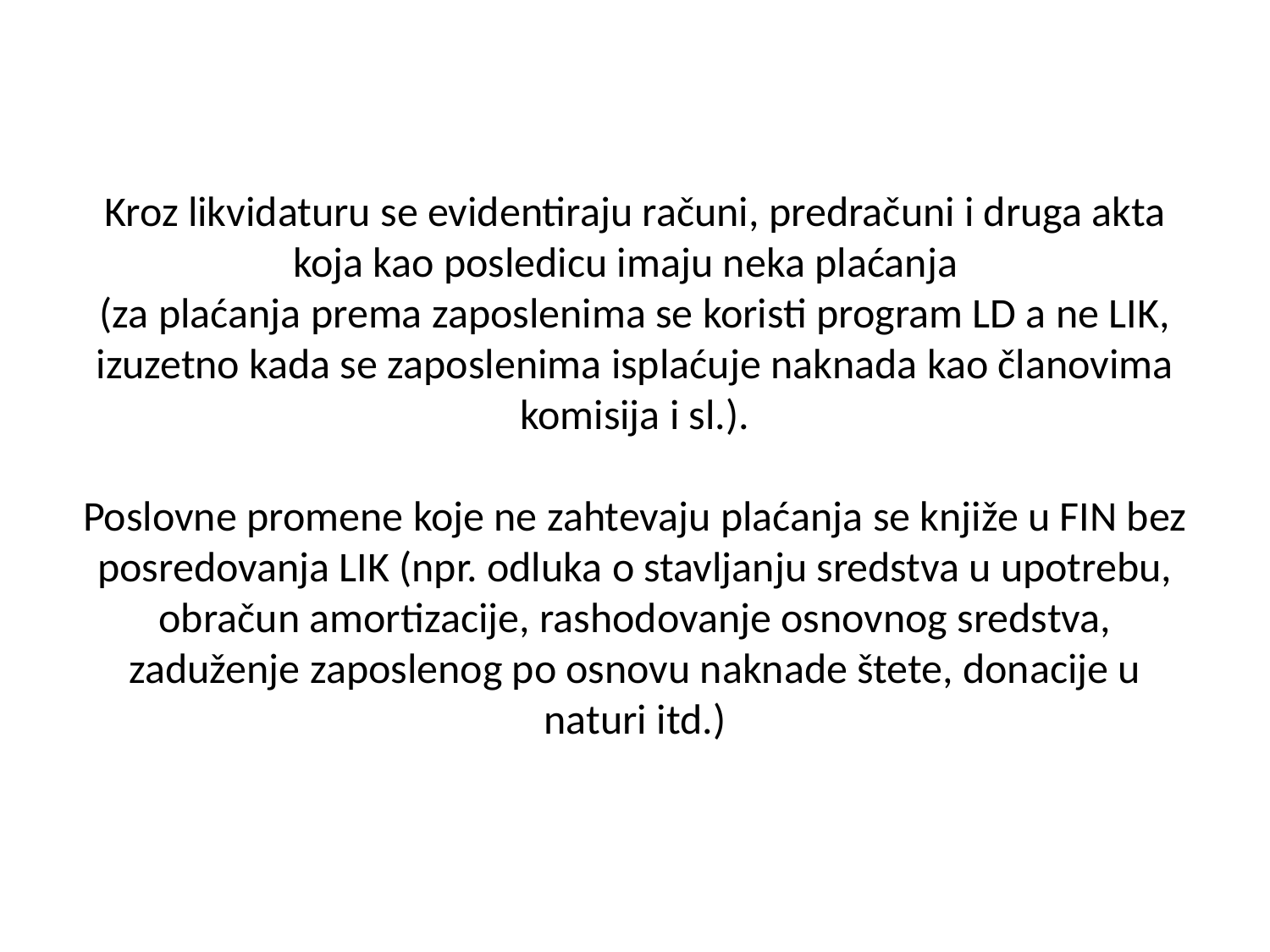

# Kroz likvidaturu se evidentiraju računi, predračuni i druga akta koja kao posledicu imaju neka plaćanja (za plaćanja prema zaposlenima se koristi program LD a ne LIK, izuzetno kada se zaposlenima isplaćuje naknada kao članovima komisija i sl.). Poslovne promene koje ne zahtevaju plaćanja se knjiže u FIN bez posredovanja LIK (npr. odluka o stavljanju sredstva u upotrebu, obračun amortizacije, rashodovanje osnovnog sredstva, zaduženje zaposlenog po osnovu naknade štete, donacije u naturi itd.)